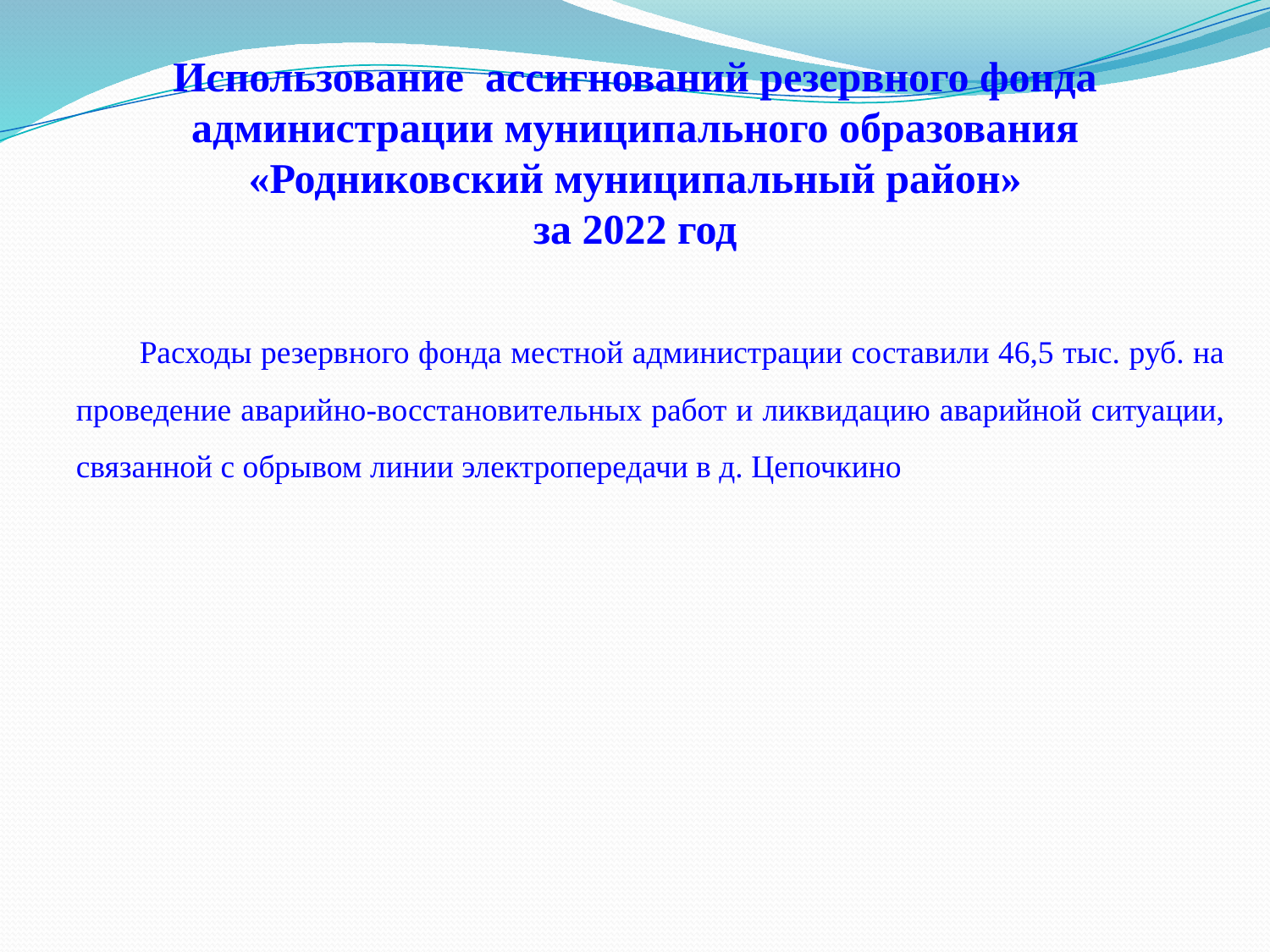

Использование  ассигнований резервного фонда администрации муниципального образования «Родниковский муниципальный район»
за 2022 год
Расходы резервного фонда местной администрации составили 46,5 тыс. руб. на проведение аварийно-восстановительных работ и ликвидацию аварийной ситуации, связанной с обрывом линии электропередачи в д. Цепочкино